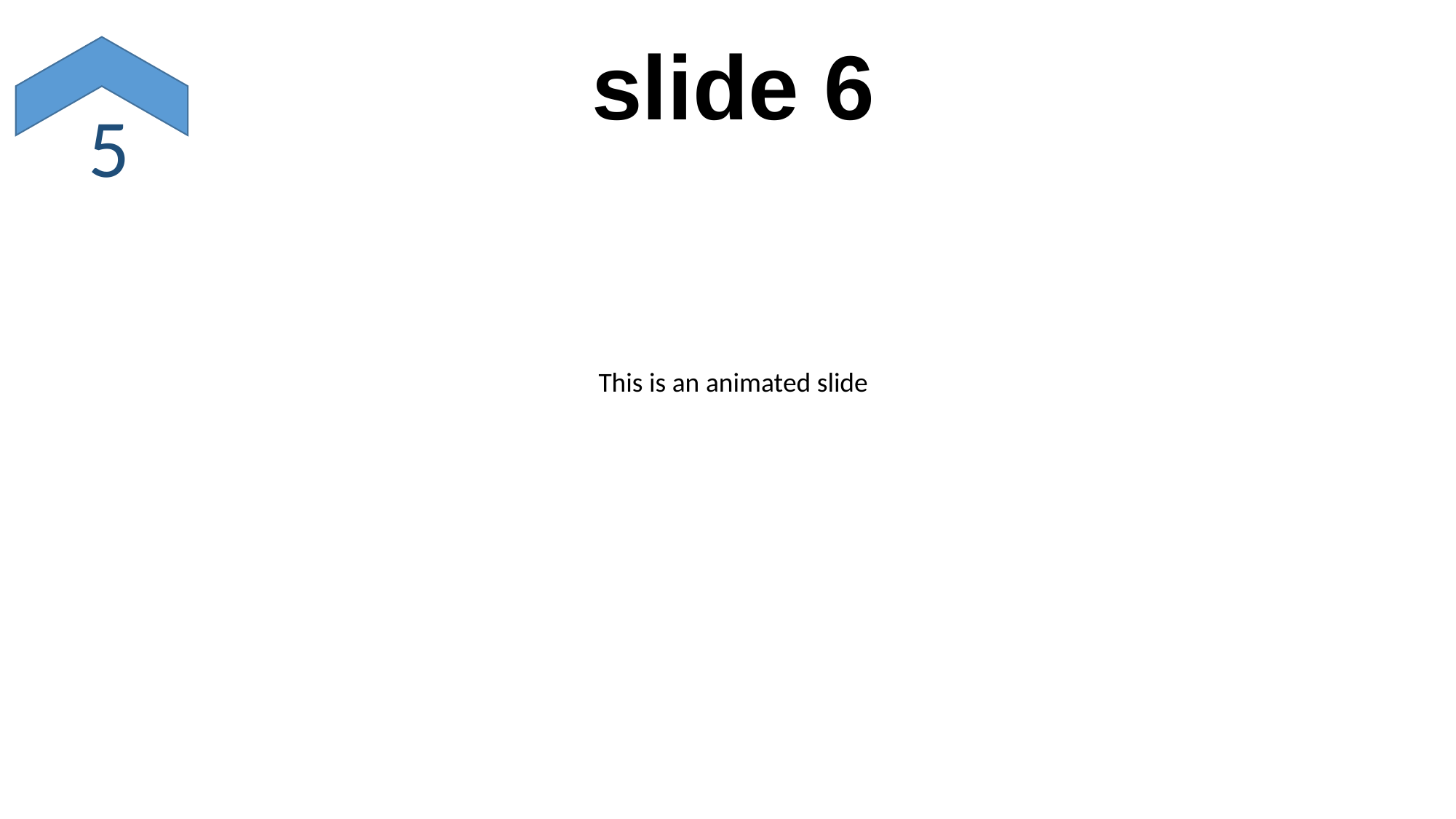

# slide 6
5
This is an animated slide